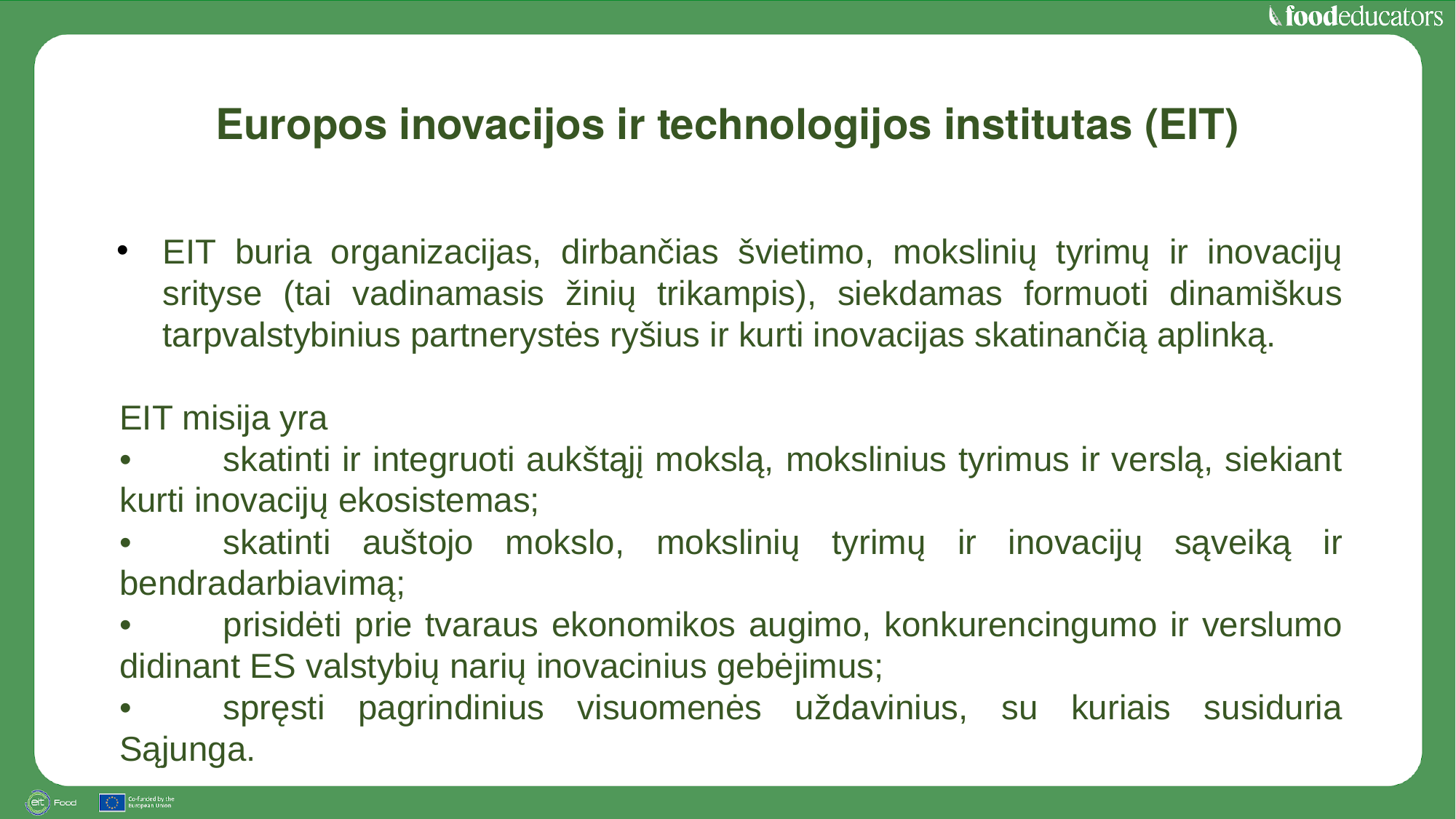

# Europos inovacijos ir technologijos institutas (EIT)
EIT buria organizacijas, dirbančias švietimo, mokslinių tyrimų ir inovacijų srityse (tai vadinamasis žinių trikampis), siekdamas formuoti dinamiškus tarpvalstybinius partnerystės ryšius ir kurti inovacijas skatinančią aplinką.

EIT misija yra
•	skatinti ir integruoti aukštąjį mokslą, mokslinius tyrimus ir verslą, siekiant kurti inovacijų ekosistemas;
•	skatinti auštojo mokslo, mokslinių tyrimų ir inovacijų sąveiką ir bendradarbiavimą;
•	prisidėti prie tvaraus ekonomikos augimo, konkurencingumo ir verslumo didinant ES valstybių narių inovacinius gebėjimus;
•	spręsti pagrindinius visuomenės uždavinius, su kuriais susiduria Sąjunga.